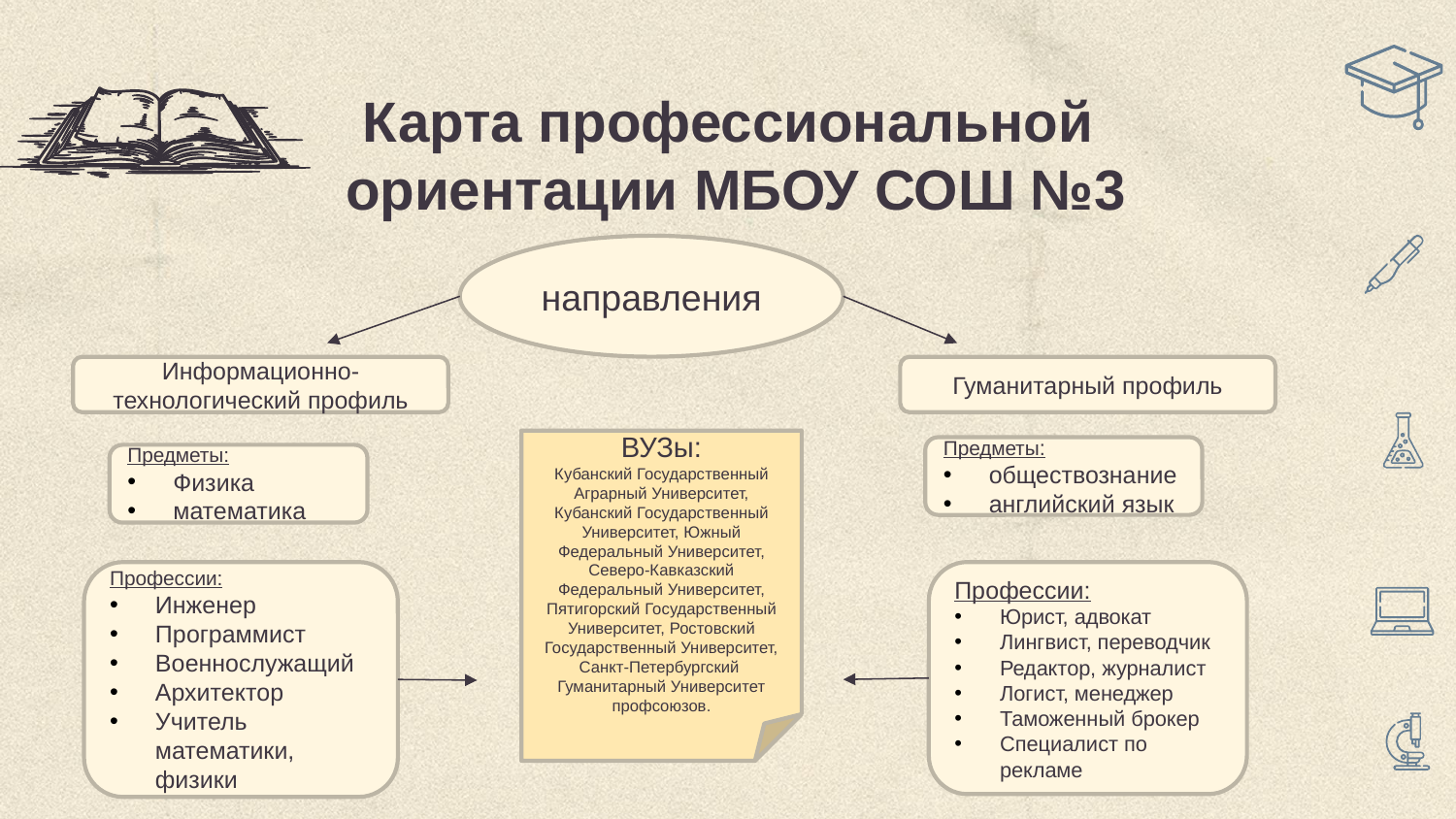

# Карта профессиональной ориентации МБОУ СОШ №3

направления
Информационно-технологический профиль
Гуманитарный профиль

ВУЗы:
Кубанский Государственный Аграрный Университет, Кубанский Государственный Университет, Южный Федеральный Университет, Северо-Кавказский Федеральный Университет, Пятигорский Государственный Университет, Ростовский Государственный Университет, Санкт-Петербургский  Гуманитарный Университет профсоюзов.
Предметы:
обществознание
английский язык
Предметы:
Физика
математика
Профессии:
Инженер
Программист
Военнослужащий
Архитектор
Учитель математики, физики
Профессии:
Юрист, адвокат
Лингвист, переводчик
Редактор, журналист
Логист, менеджер
Таможенный брокер
Специалист по рекламе